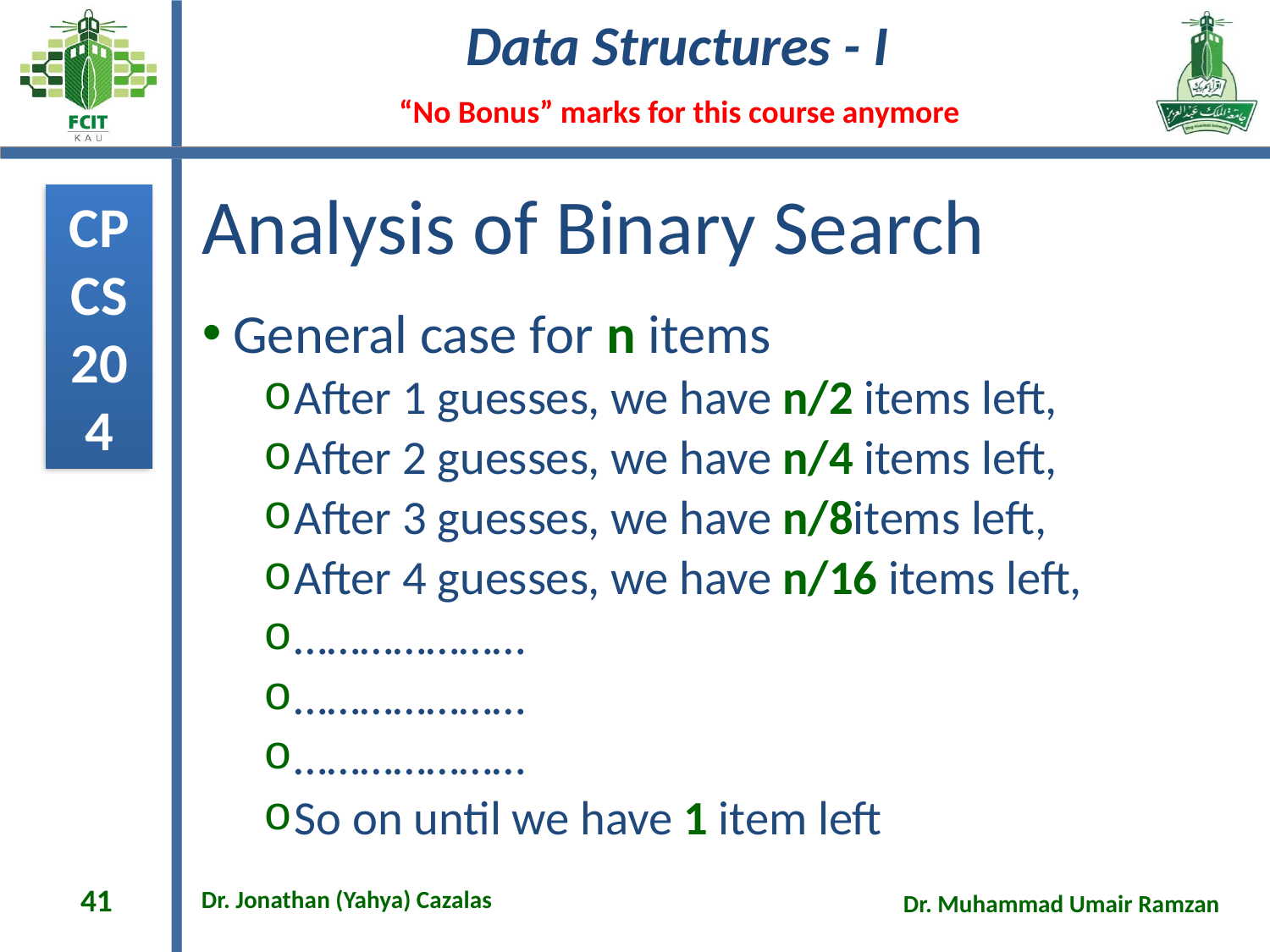

# Analysis of Binary Search
General case for n items
After 1 guesses, we have n/2 items left,
After 2 guesses, we have n/4 items left,
After 3 guesses, we have n/8items left,
After 4 guesses, we have n/16 items left,
…………………
…………………
…………………
So on until we have 1 item left

41